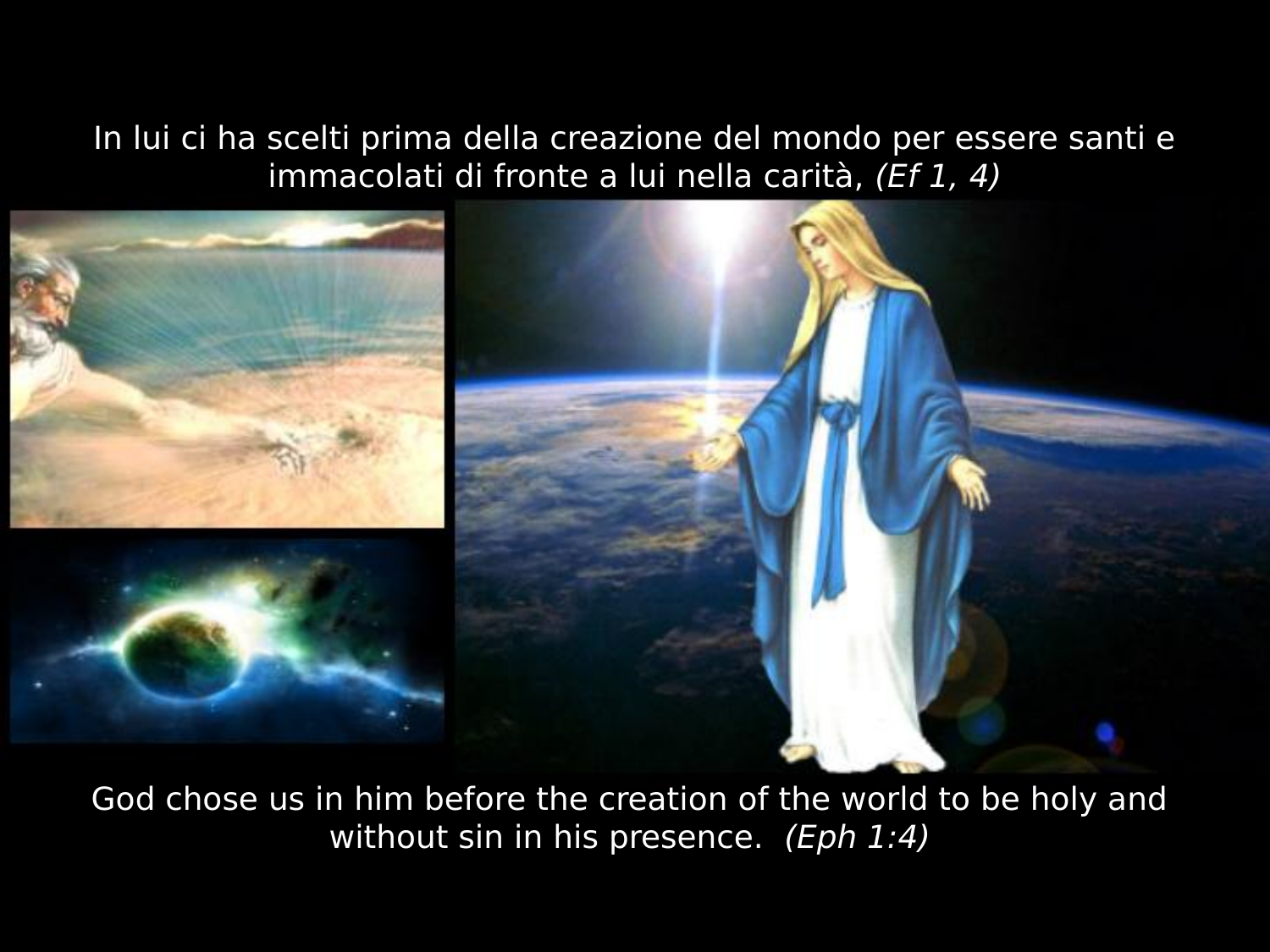

# In lui ci ha scelti prima della creazione del mondo per essere santi e immacolati di fronte a lui nella carità, (Ef 1, 4)
God chose us in him before the creation of the world to be holy and
without sin in his presence.  (Eph 1:4)